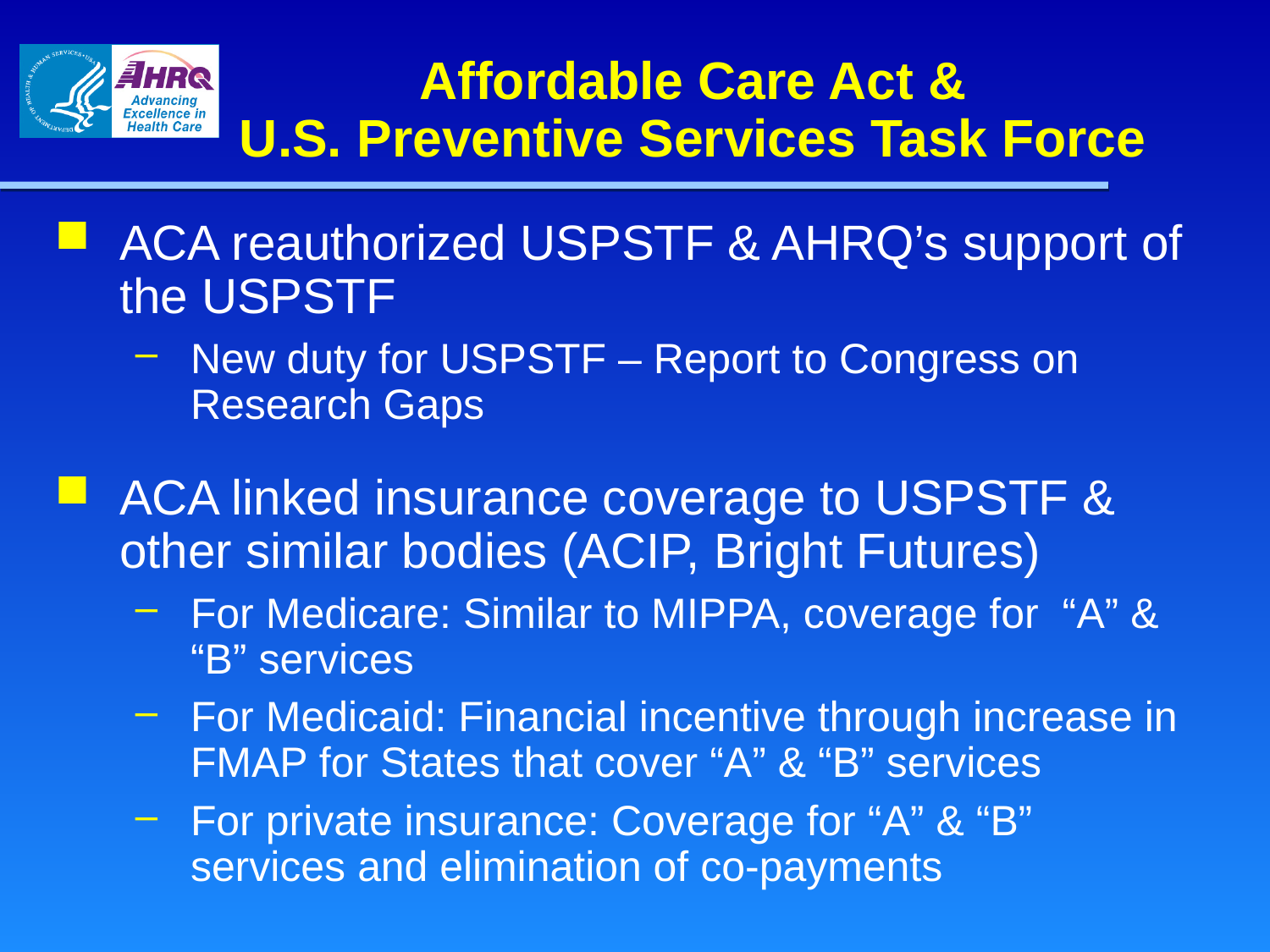

# Affordable Care Act & U.S. Preventive Services Task Force
ACA reauthorized USPSTF & AHRQ’s support of the USPSTF
New duty for USPSTF – Report to Congress on Research Gaps

ACA linked insurance coverage to USPSTF & other similar bodies (ACIP, Bright Futures)
For Medicare: Similar to MIPPA, coverage for  “A” & “B” services
For Medicaid: Financial incentive through increase in FMAP for States that cover “A” & “B” services
For private insurance: Coverage for “A” & “B” services and elimination of co-payments